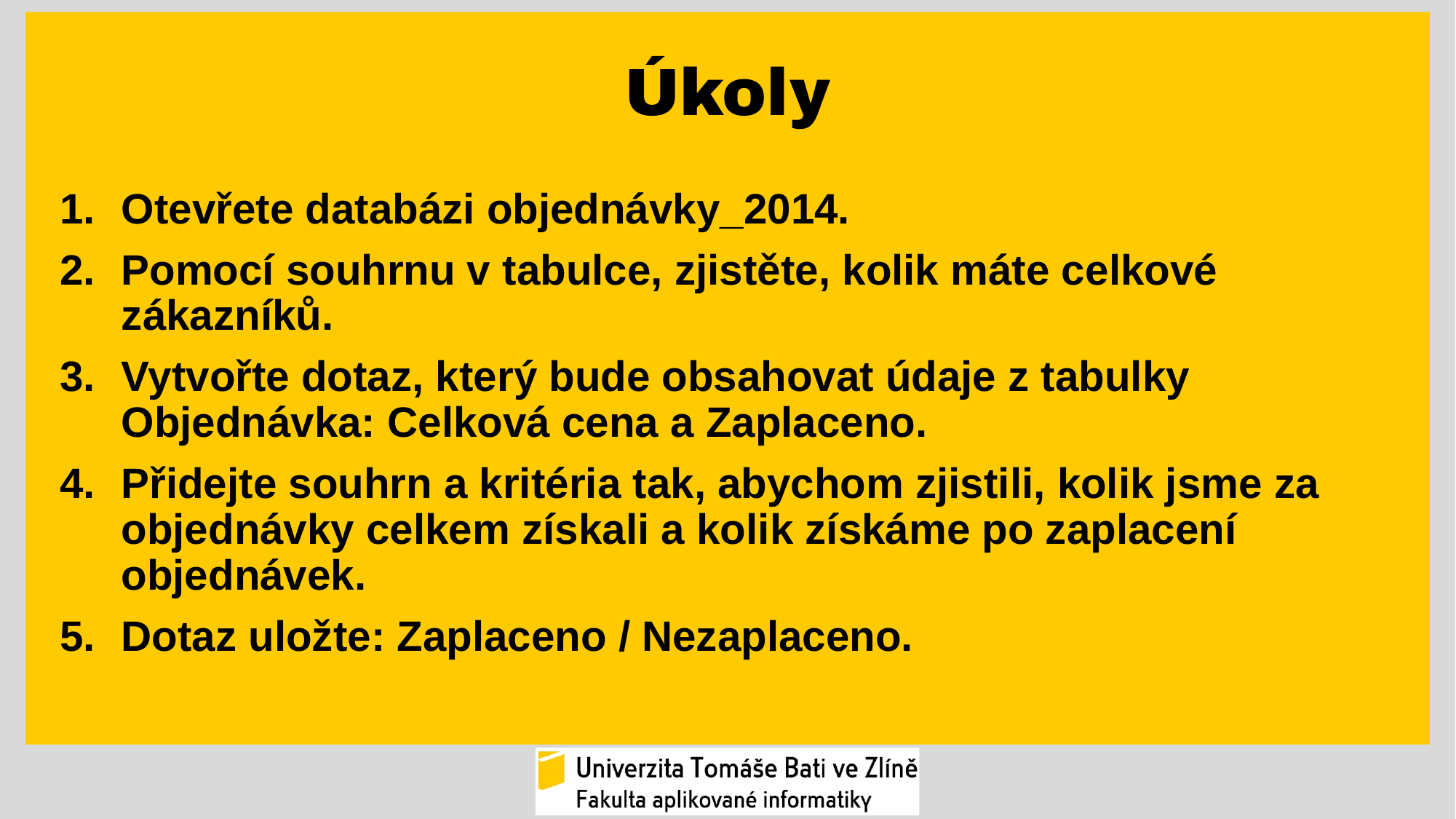

# Úkoly
Otevřete databázi objednávky_2014.
Pomocí souhrnu v tabulce, zjistěte, kolik máte celkové zákazníků.
Vytvořte dotaz, který bude obsahovat údaje z tabulky Objednávka: Celková cena a Zaplaceno.
Přidejte souhrn a kritéria tak, abychom zjistili, kolik jsme za objednávky celkem získali a kolik získáme po zaplacení objednávek.
Dotaz uložte: Zaplaceno / Nezaplaceno.